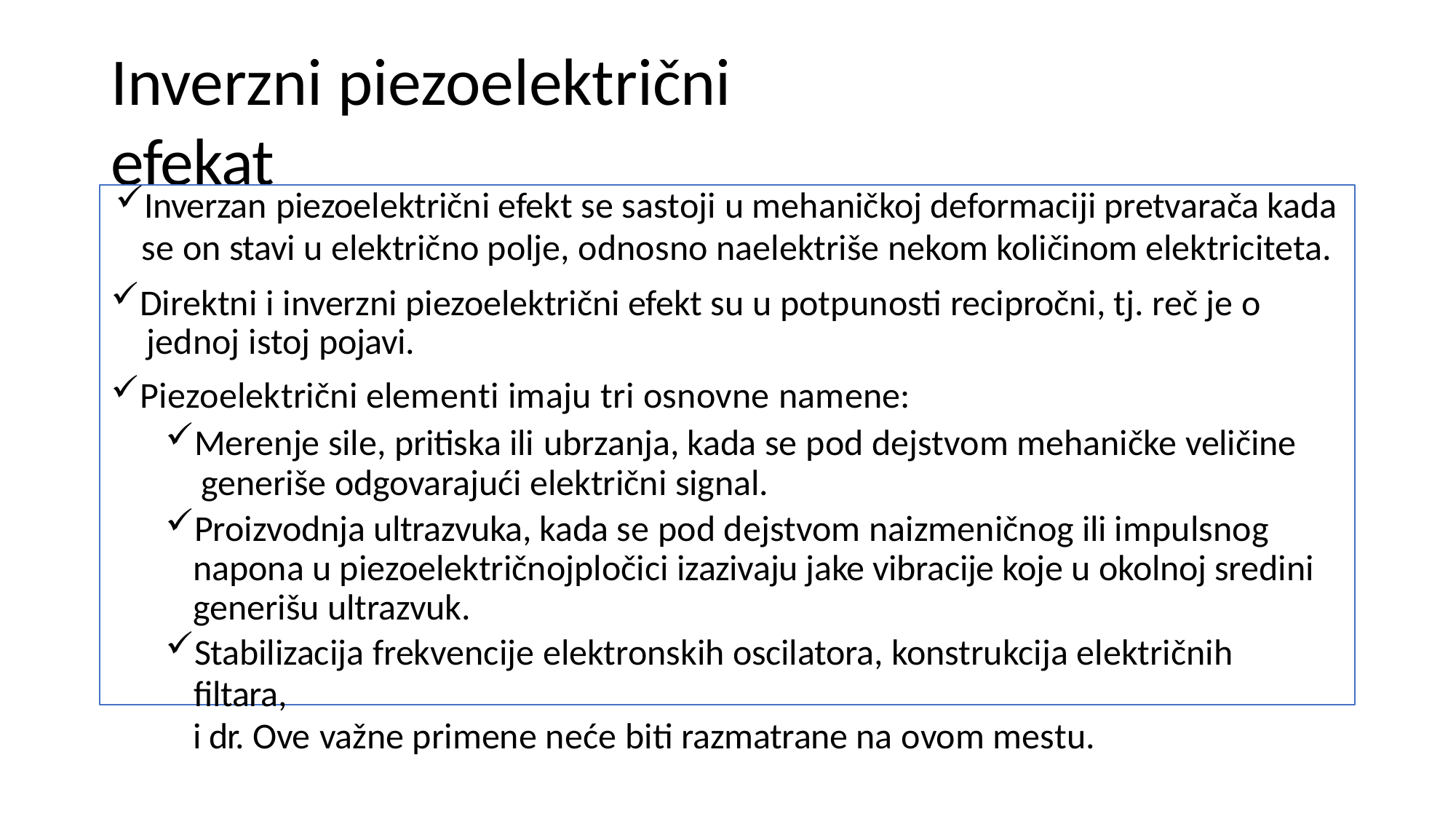

# Inverzni piezoelektrični efekat
Inverzan piezoelektrični efekt se sastoji u mehaničkoj deformaciji pretvarača kada
se on stavi u električno polje, odnosno naelektriše nekom količinom elektriciteta.
Direktni i inverzni piezoelektrični efekt su u potpunosti recipročni, tj. reč je o  jednoj istoj pojavi.
Piezoelektrični elementi imaju tri osnovne namene:
Merenje sile, pritiska ili ubrzanja, kada se pod dejstvom mehaničke veličine  generiše odgovarajući električni signal.
Proizvodnja ultrazvuka, kada se pod dejstvom naizmeničnog ili impulsnog  napona u piezoelektričnojpločici izazivaju jake vibracije koje u okolnoj sredini  generišu ultrazvuk.
Stabilizacija frekvencije elektronskih oscilatora, konstrukcija električnih filtara,
i dr. Ove važne primene neće biti razmatrane na ovom mestu.